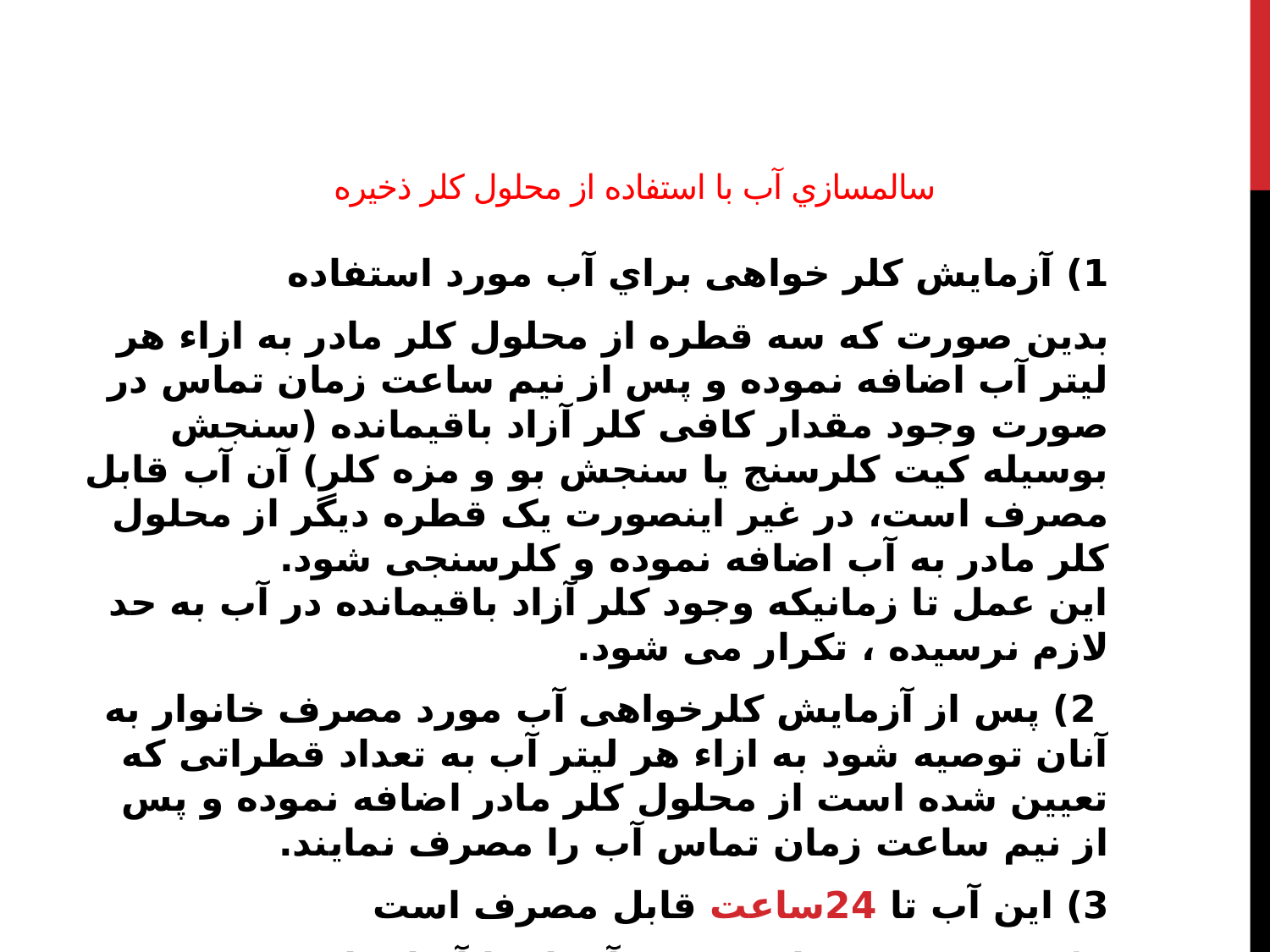

# سالمسازي آب با استفاده از محلول کلر ذخیره
1) آزمایش کلر خواهی براي آب مورد استفاده
بدین صورت که سه قطره از محلول کلر مادر به ازاء هر لیتر آب اضافه نموده و پس از نیم ساعت زمان تماس در صورت وجود مقدار کافی کلر آزاد باقیمانده (سنجش بوسیله کیت کلرسنج یا سنجش بو و مزه کلر) آن آب قابل مصرف است، در غیر اینصورت یک قطره دیگر از محلول کلر مادر به آب اضافه نموده و کلرسنجی شود.
این عمل تا زمانیکه وجود کلر آزاد باقیمانده در آب به حد لازم نرسیده ، تکرار می شود.
 2) پس از آزمایش کلرخواهی آب مورد مصرف خانوار به آنان توصیه شود به ازاء هر لیتر آب به تعداد قطراتی که تعیین شده است از محلول کلر مادر اضافه نموده و پس از نیم ساعت زمان تماس آب را مصرف نمایند.
3) این آب تا 24ساعت قابل مصرف است
4) در صورت شفاف نبودن آب ابتدا آنرا صاف نموده سپس کلرزنی نماییم.